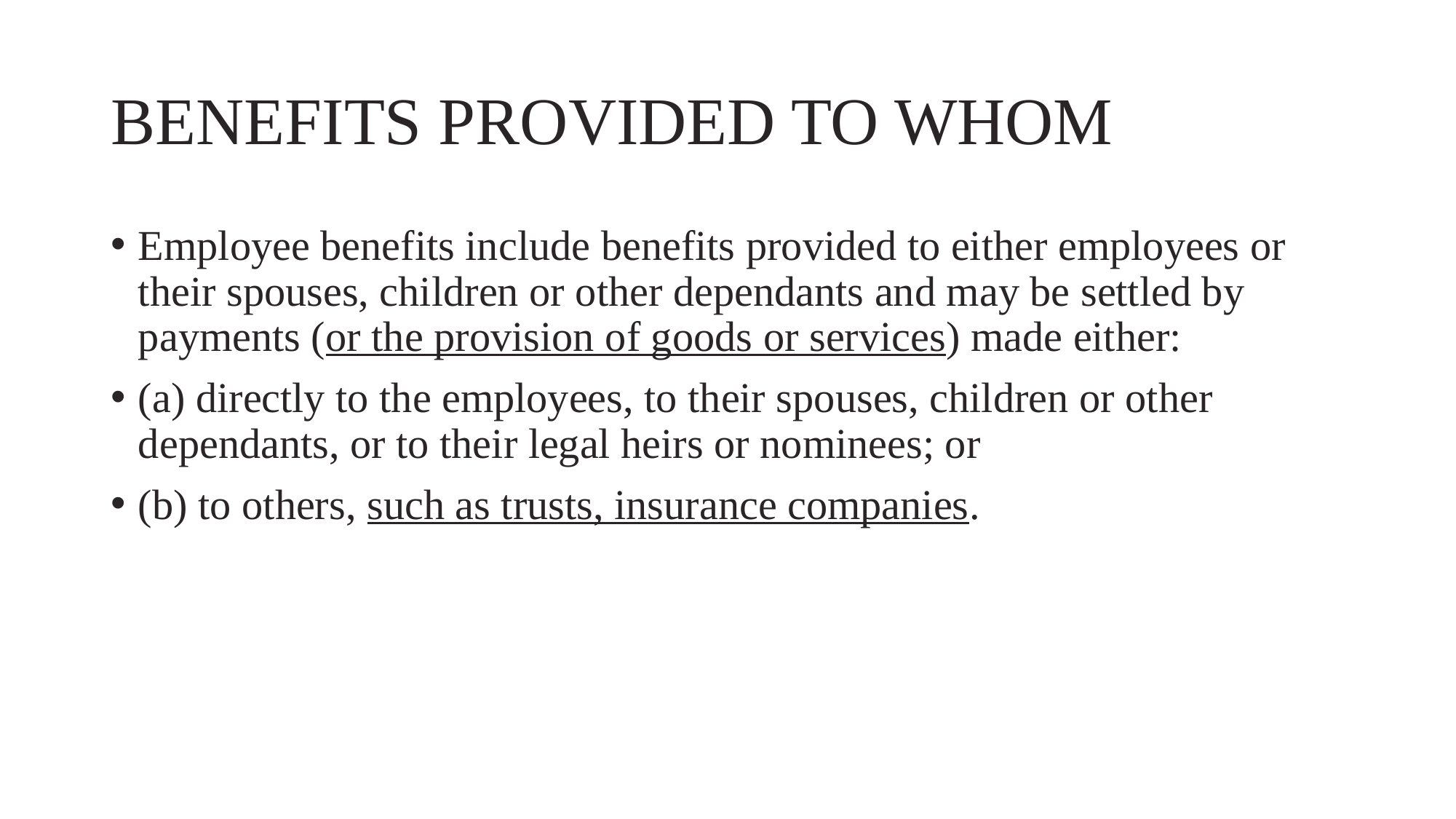

# BENEFITS PROVIDED TO WHOM
Employee benefits include benefits provided to either employees or their spouses, children or other dependants and may be settled by payments (or the provision of goods or services) made either:
(a) directly to the employees, to their spouses, children or other dependants, or to their legal heirs or nominees; or
(b) to others, such as trusts, insurance companies.